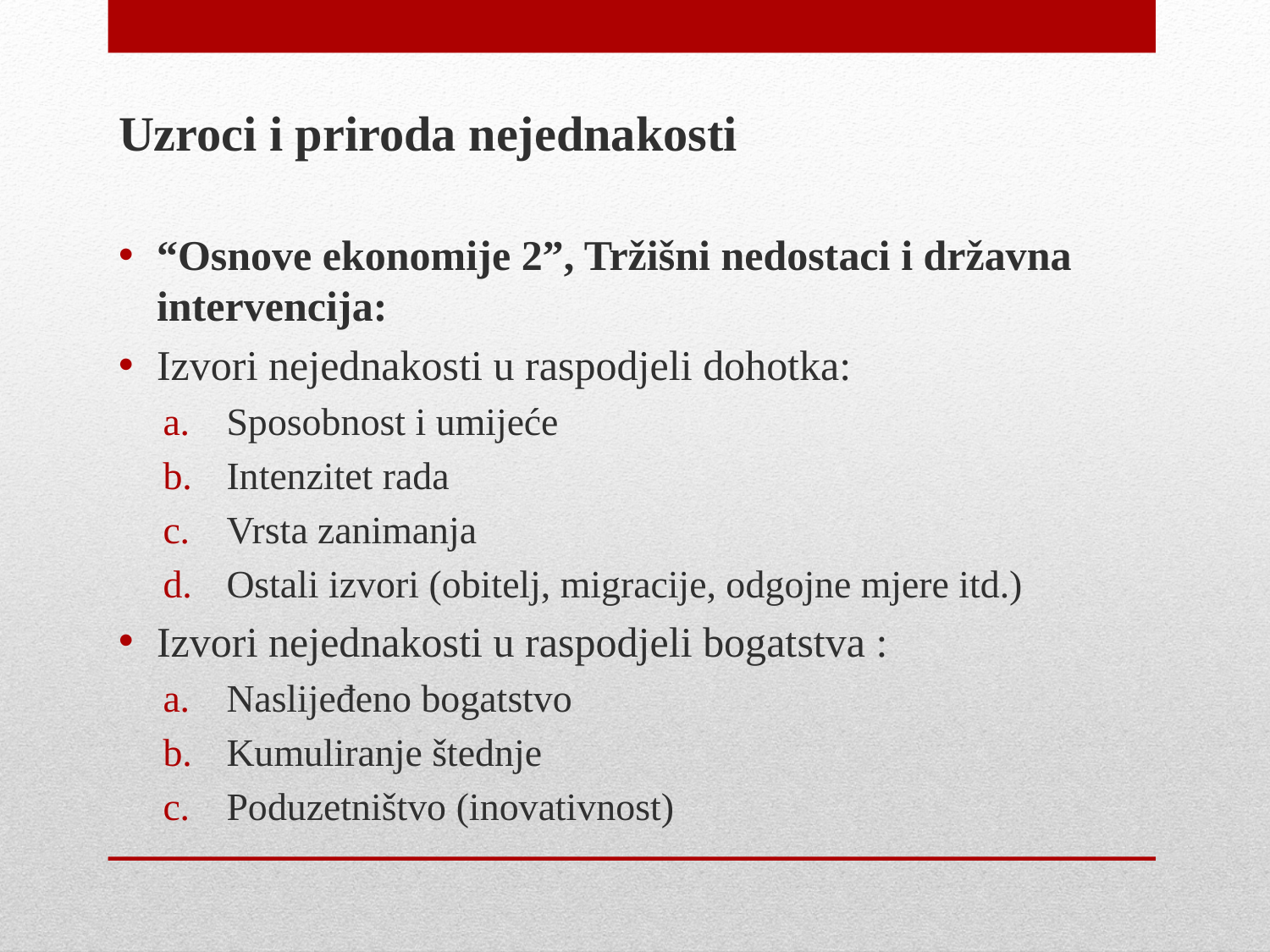

Uzroci i priroda nejednakosti

“Osnove ekonomije 2”, Tržišni nedostaci i državna intervencija:
Izvori nejednakosti u raspodjeli dohotka:
Sposobnost i umijeće
Intenzitet rada
Vrsta zanimanja
Ostali izvori (obitelj, migracije, odgojne mjere itd.)
Izvori nejednakosti u raspodjeli bogatstva :
Naslijeđeno bogatstvo
Kumuliranje štednje
Poduzetništvo (inovativnost)